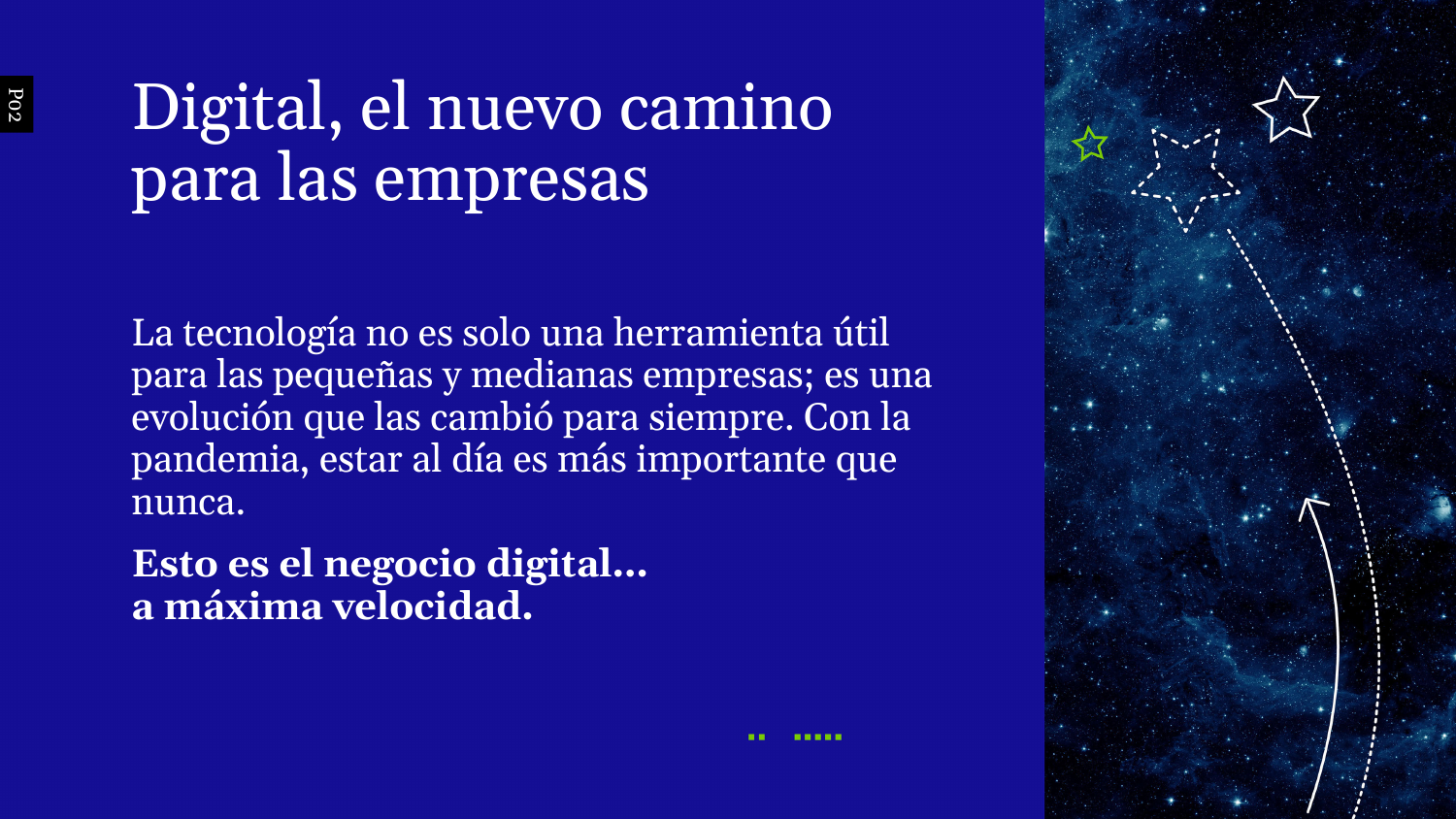

Digital, el nuevo camino para las empresas
P02
La tecnología no es solo una herramienta útil para las pequeñas y medianas empresas; es una evolución que las cambió para siempre. Con la pandemia, estar al día es más importante que nunca.
Esto es el negocio digital…
a máxima velocidad.